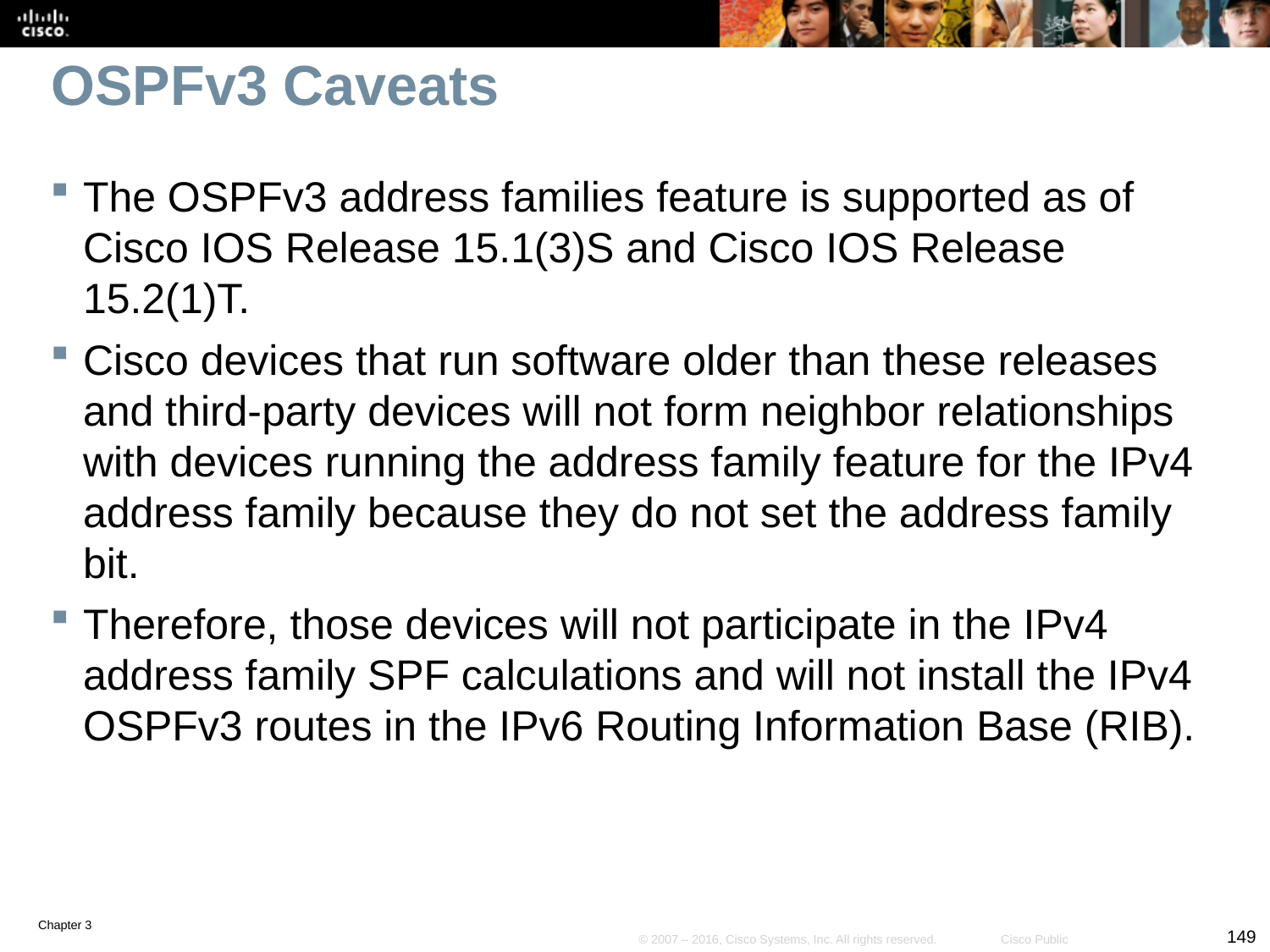

# OSPFv3 Caveats
The OSPFv3 address families feature is supported as of Cisco IOS Release 15.1(3)S and Cisco IOS Release 15.2(1)T.
Cisco devices that run software older than these releases and third-party devices will not form neighbor relationships with devices running the address family feature for the IPv4 address family because they do not set the address family bit.
Therefore, those devices will not participate in the IPv4 address family SPF calculations and will not install the IPv4 OSPFv3 routes in the IPv6 Routing Information Base (RIB).